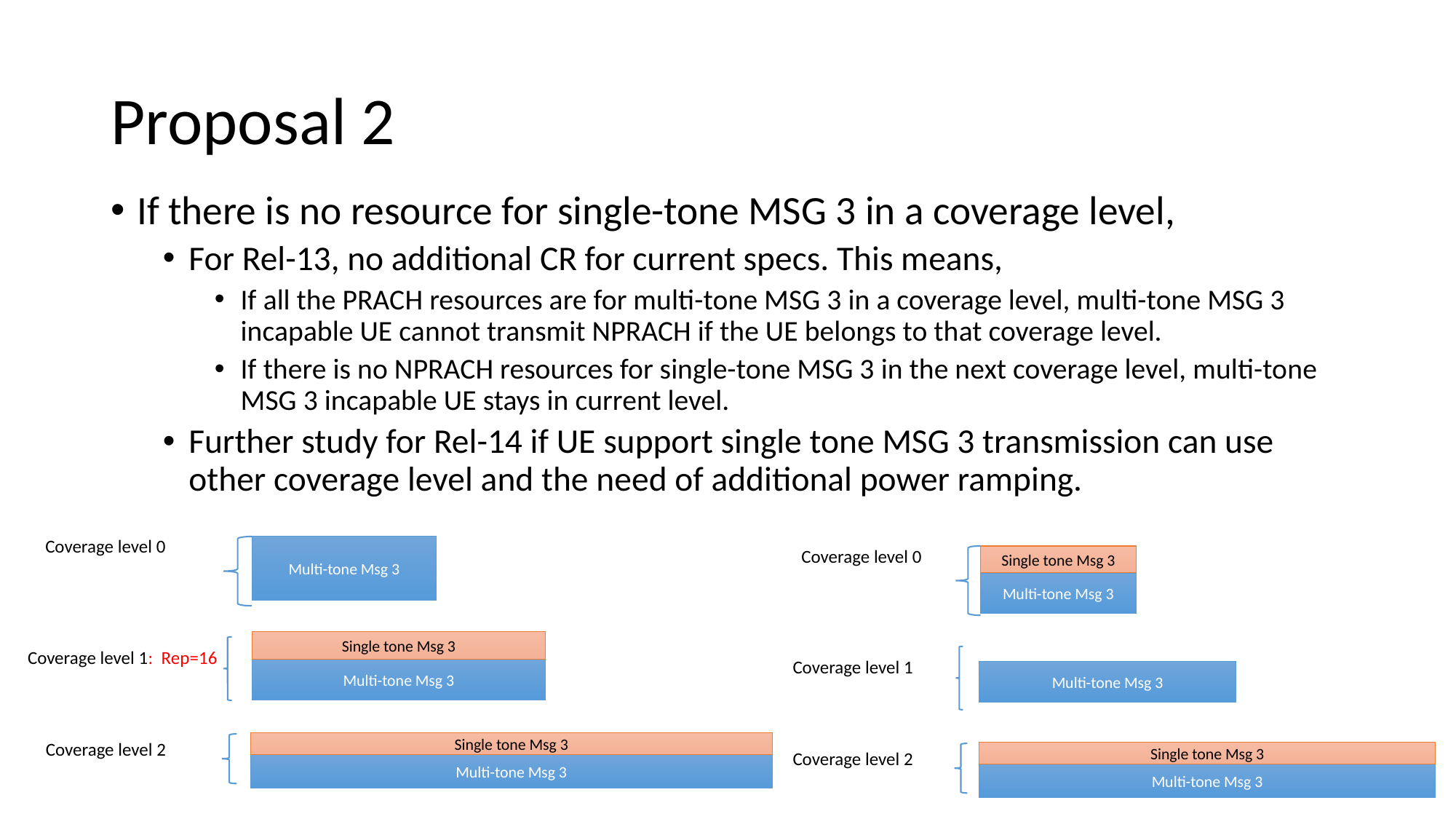

# Proposal 2
If there is no resource for single-tone MSG 3 in a coverage level,
For Rel-13, no additional CR for current specs. This means,
If all the PRACH resources are for multi-tone MSG 3 in a coverage level, multi-tone MSG 3 incapable UE cannot transmit NPRACH if the UE belongs to that coverage level.
If there is no NPRACH resources for single-tone MSG 3 in the next coverage level, multi-tone MSG 3 incapable UE stays in current level.
Further study for Rel-14 if UE support single tone MSG 3 transmission can use other coverage level and the need of additional power ramping.
Coverage level 0

Multi-tone Msg 3

Single tone Msg 3

Coverage level 1:  Rep=16

Multi-tone Msg 3
Single tone Msg 3

Multi-tone Msg 3
Coverage level 2

Coverage level 0

Coverage level 1
Multi-tone Msg 3
Single tone Msg 3

Multi-tone Msg 3
Coverage level 2

Single tone Msg 3
Multi-tone Msg 3